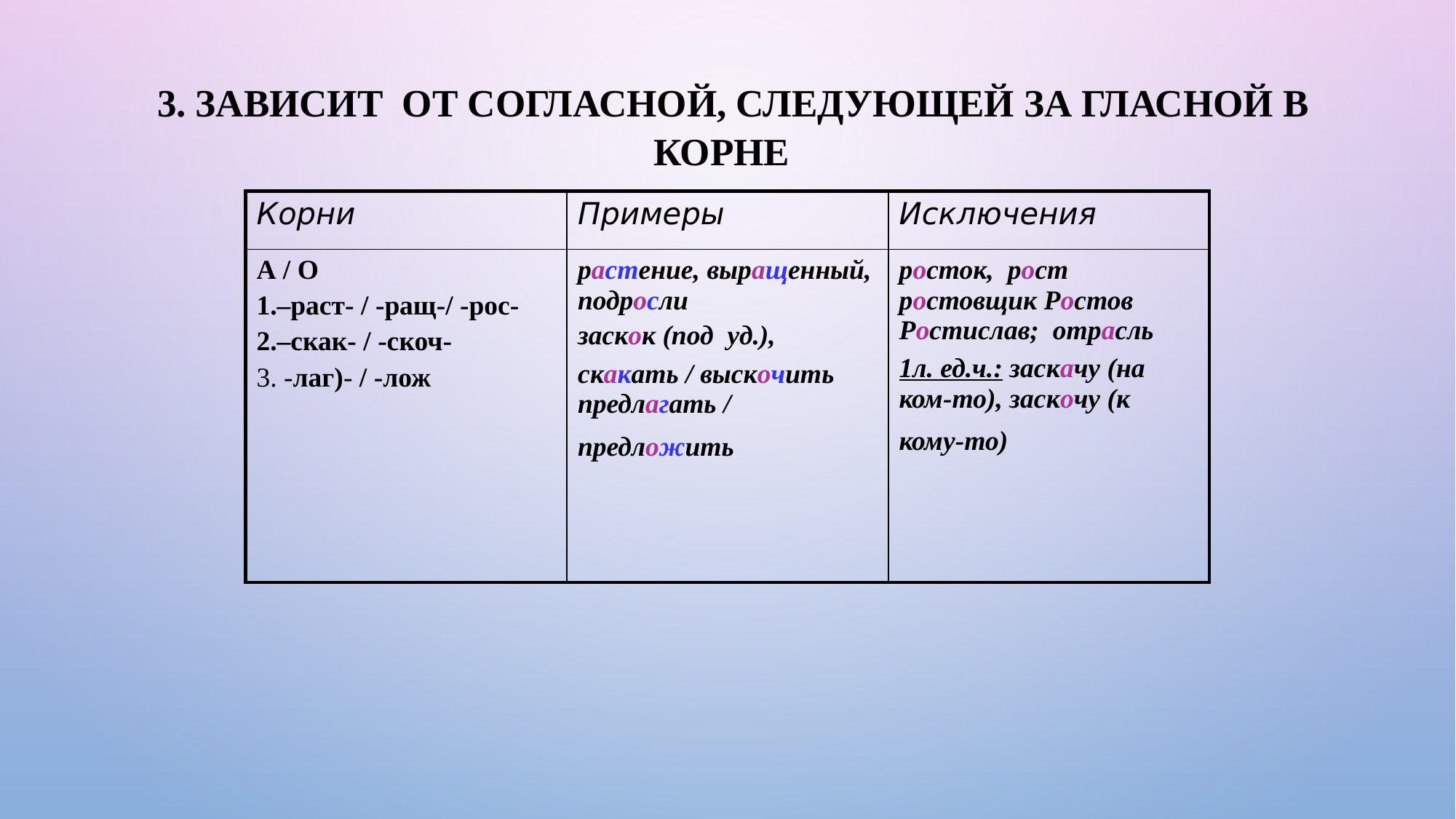

# 3. Зависит  от согласной, следующей за гласной в корне
| Корни | Примеры | Исключения |
| --- | --- | --- |
| А / О 1.–раст- / -ращ-/ -рос- 2.–скак- / -скоч- 3. -лаг)- / -лож | растение, выращенный, подросли заскок (под уд.), скакать / выскочить предлагать / предложить | росток, рост ростовщик Ростов Ростислав; отрасль 1л. ед.ч.: заскачу (на ком-то), заскочу (к кому-то) |